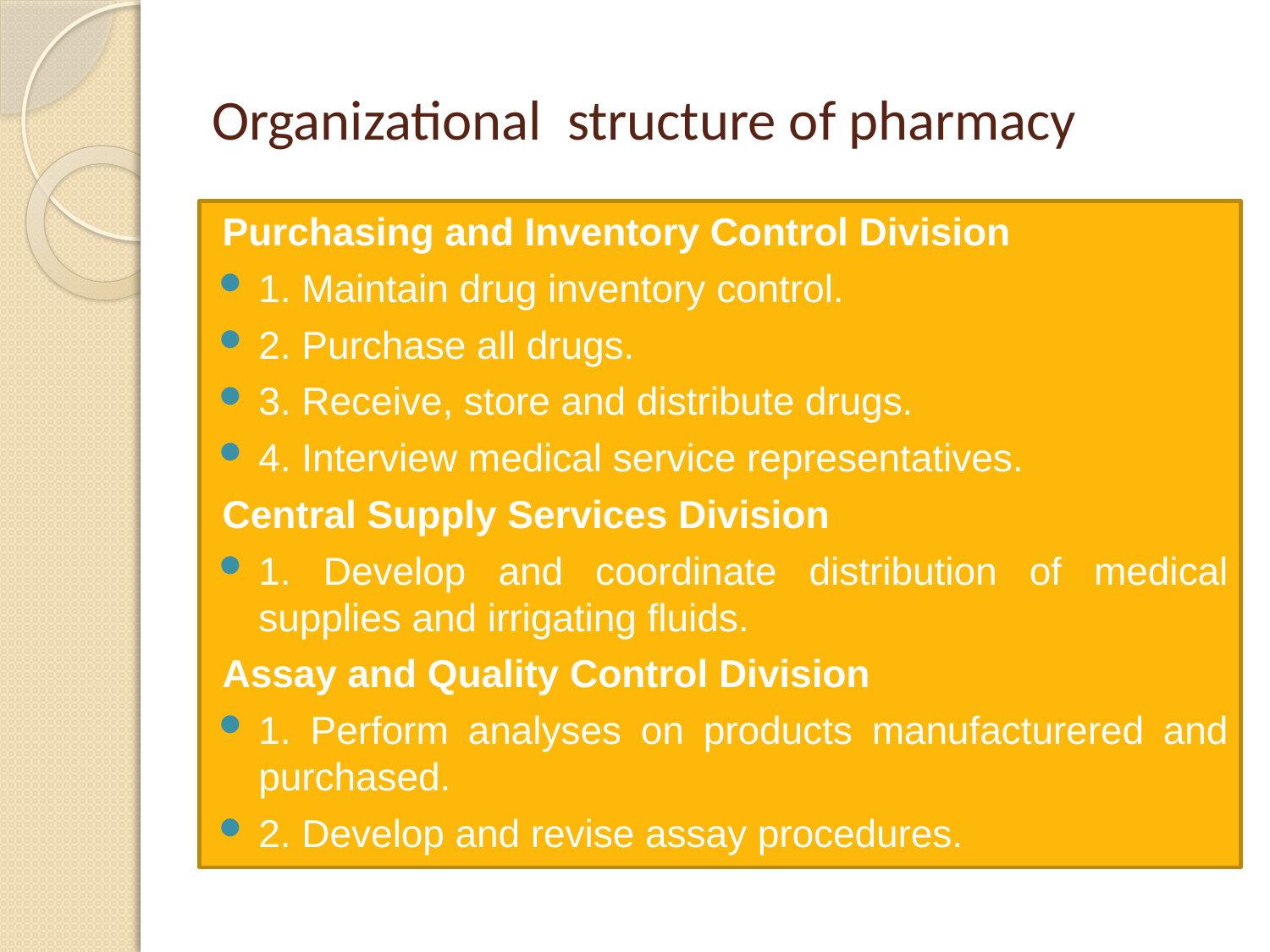

# Organizational  structure of pharmacy
Purchasing and Inventory Control Division
1. Maintain drug inventory control.
2. Purchase all drugs.
3. Receive, store and distribute drugs.
4. Interview medical service representatives.
Central Supply Services Division
1. Develop and coordinate distribution of medical supplies and irrigating fluids.
Assay and Quality Control Division
1. Perform analyses on products manufacturered and purchased.
2. Develop and revise assay procedures.